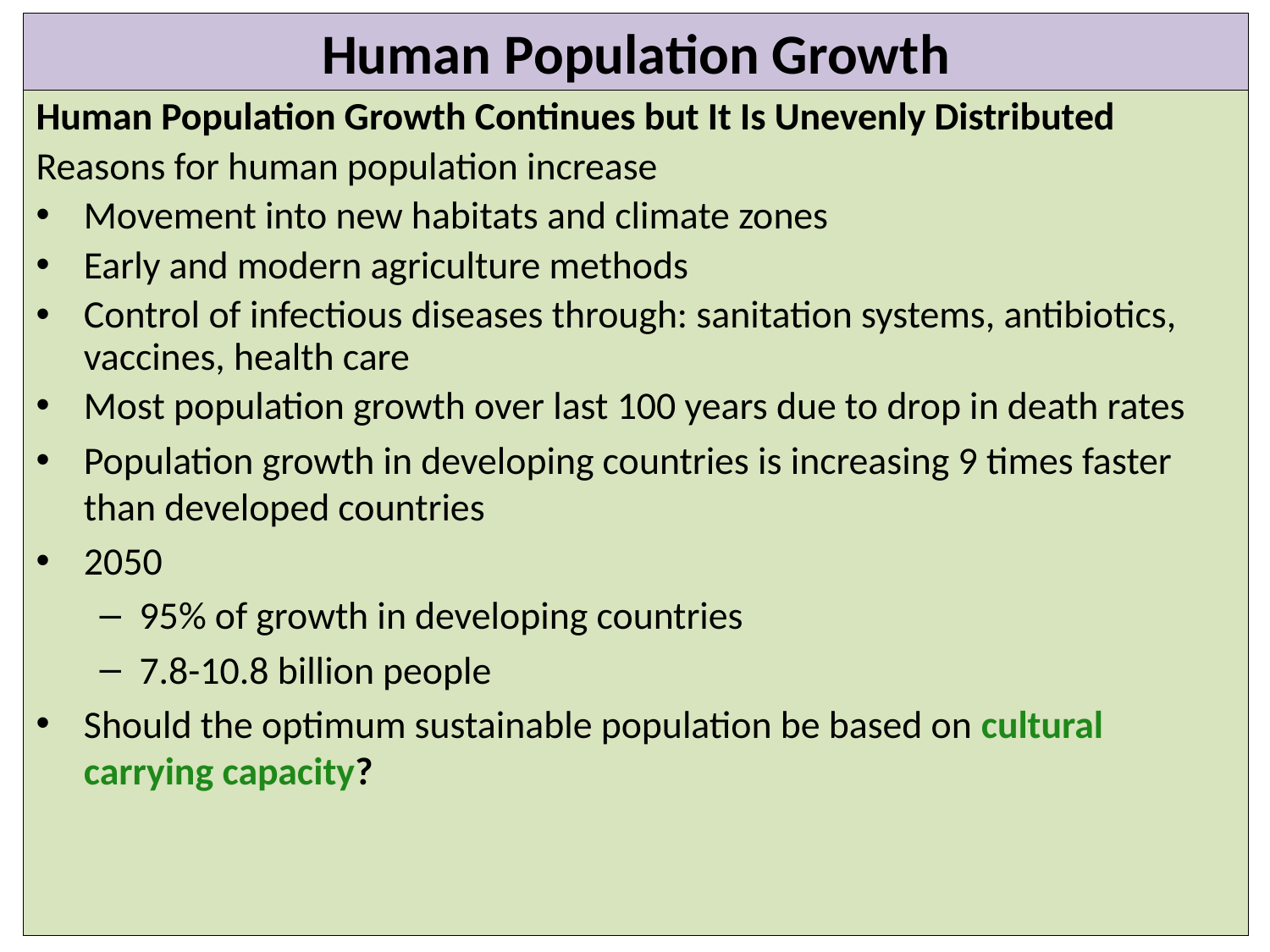

Invasive Lionfish
# Human Population Growth
Human Population Growth Continues but It Is Unevenly Distributed
Reasons for human population increase
Movement into new habitats and climate zones
Early and modern agriculture methods
Control of infectious diseases through: sanitation systems, antibiotics, vaccines, health care
Most population growth over last 100 years due to drop in death rates
Population growth in developing countries is increasing 9 times faster than developed countries
2050
95% of growth in developing countries
7.8-10.8 billion people
Should the optimum sustainable population be based on cultural carrying capacity?